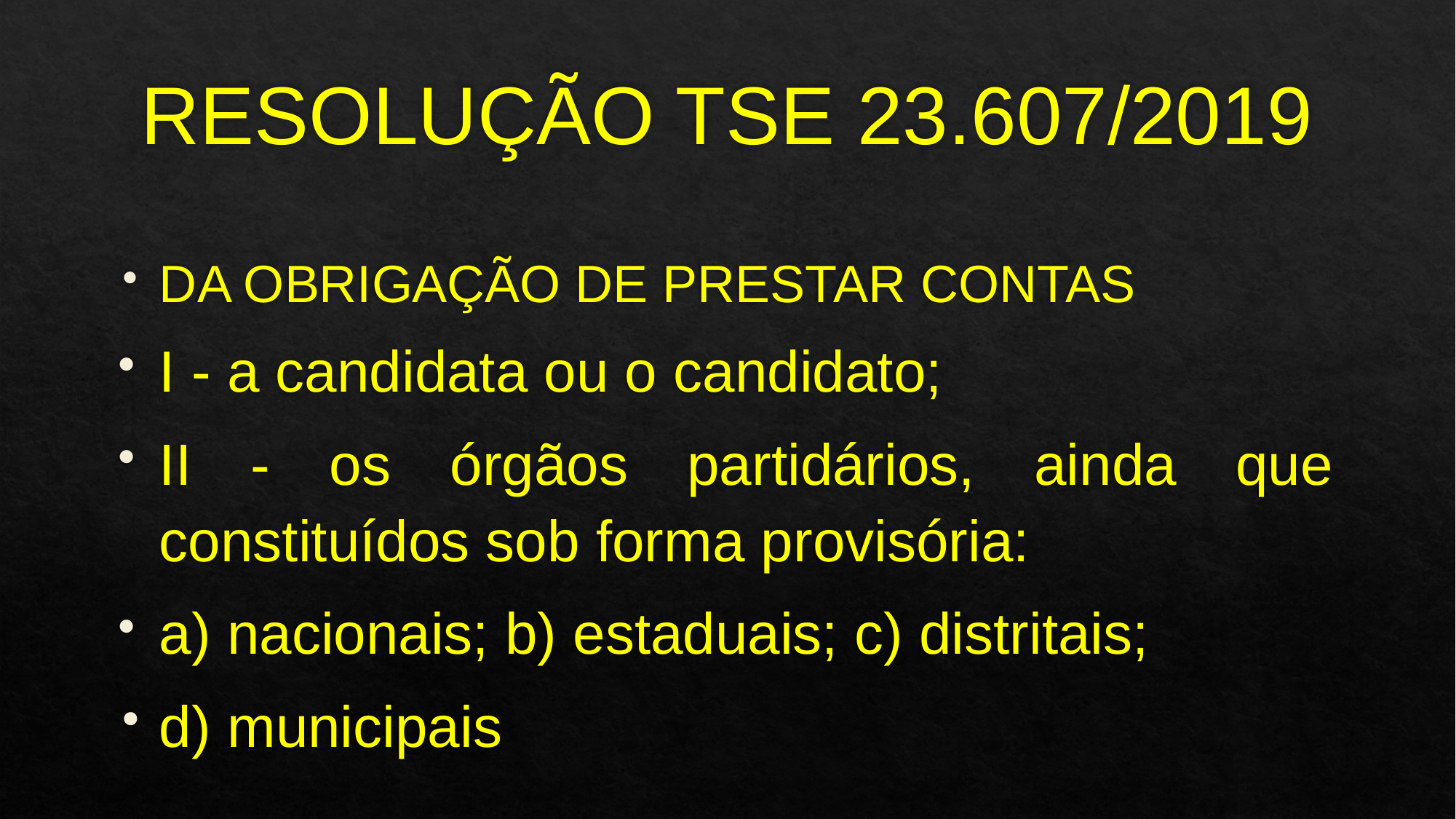

# RESOLUÇÃO TSE 23.607/2019

DA OBRIGAÇÃO DE PRESTAR CONTAS
I - a candidata ou o candidato;
II - os órgãos partidários, ainda que constituídos sob forma provisória:
a) nacionais; b) estaduais; c) distritais;
d) municipais